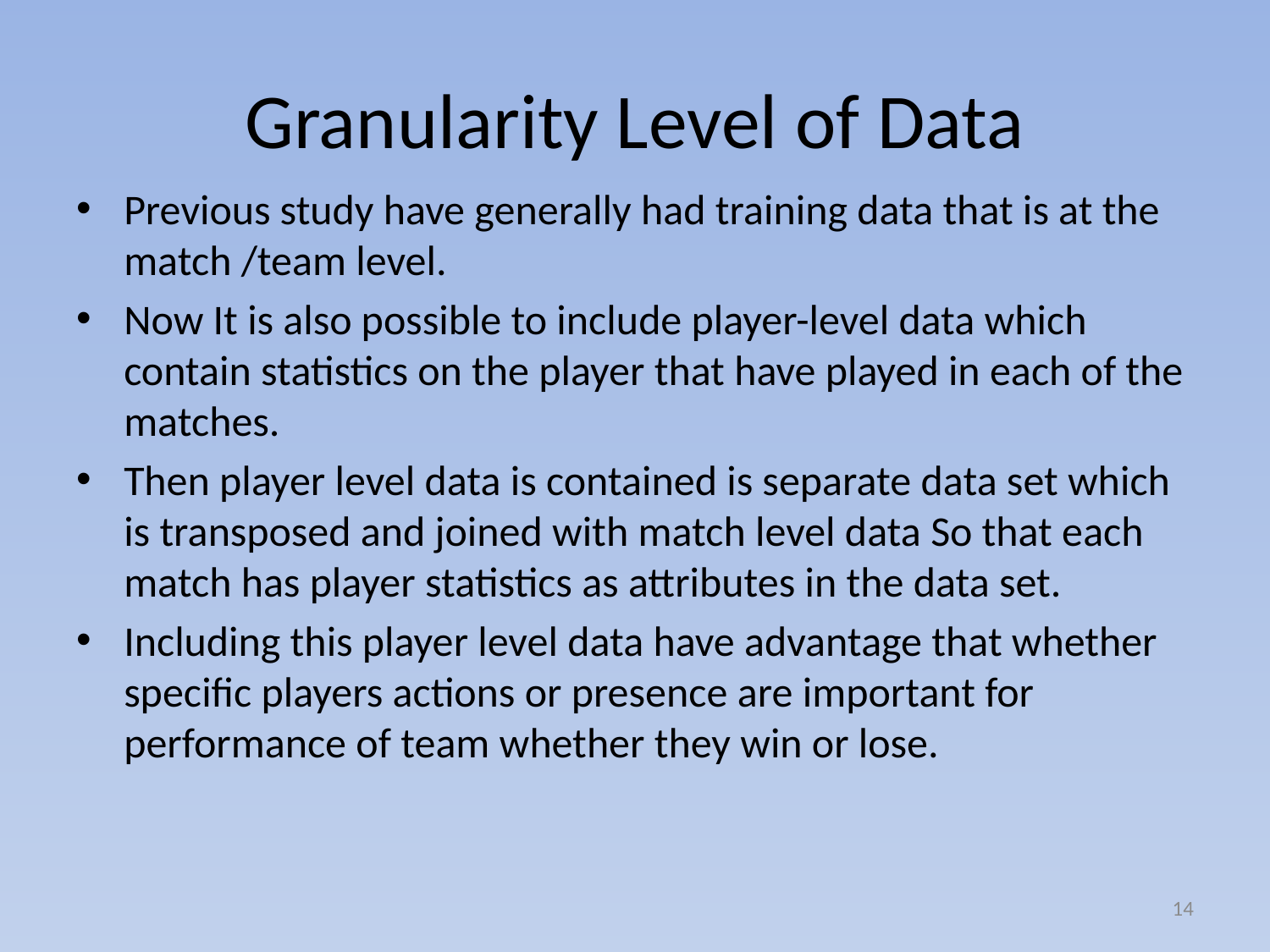

# Granularity Level of Data
Previous study have generally had training data that is at the match /team level.
Now It is also possible to include player-level data which contain statistics on the player that have played in each of the matches.
Then player level data is contained is separate data set which is transposed and joined with match level data So that each match has player statistics as attributes in the data set.
Including this player level data have advantage that whether specific players actions or presence are important for performance of team whether they win or lose.
14